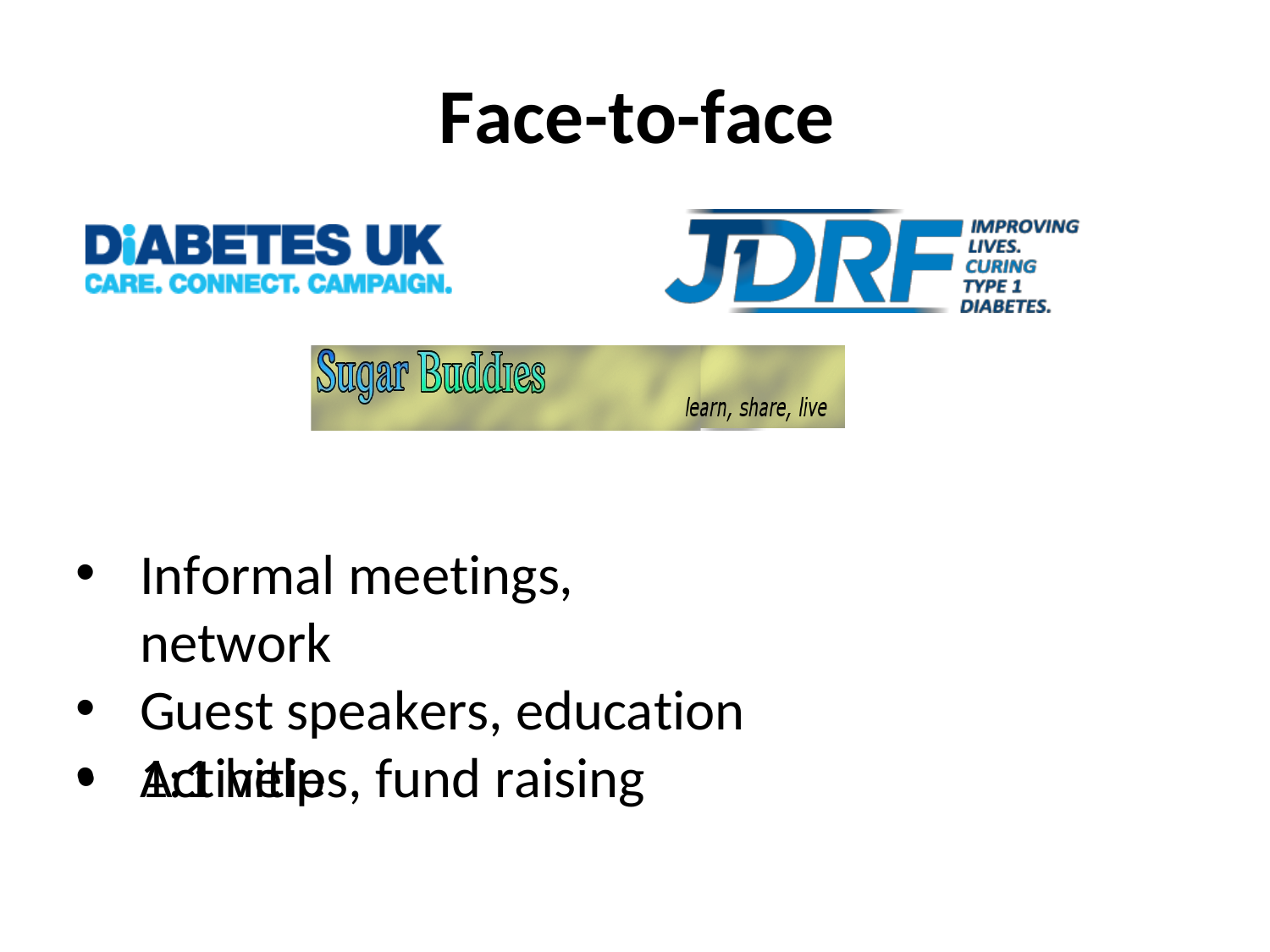

# Face-to-face

Informal meetings, network
Guest speakers, education
1:1 help
•
Activities, fund raising